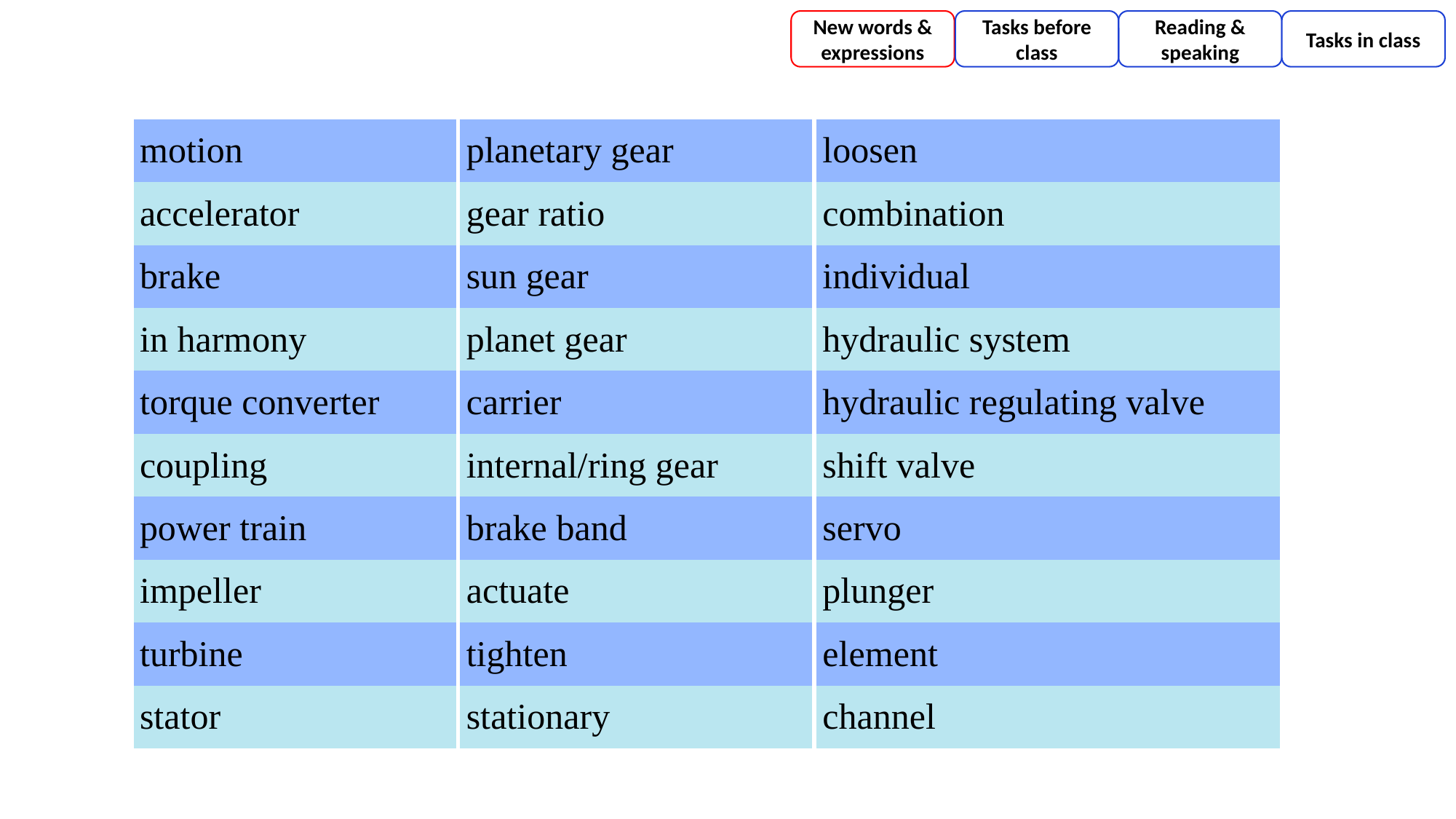

New words & expressions
Tasks before class
Reading & speaking
Tasks in class
| motion | planetary gear | loosen |
| --- | --- | --- |
| accelerator | gear ratio | combination |
| brake | sun gear | individual |
| in harmony | planet gear | hydraulic system |
| torque converter | carrier | hydraulic regulating valve |
| coupling | internal/ring gear | shift valve |
| power train | brake band | servo |
| impeller | actuate | plunger |
| turbine | tighten | element |
| stator | stationary | channel |